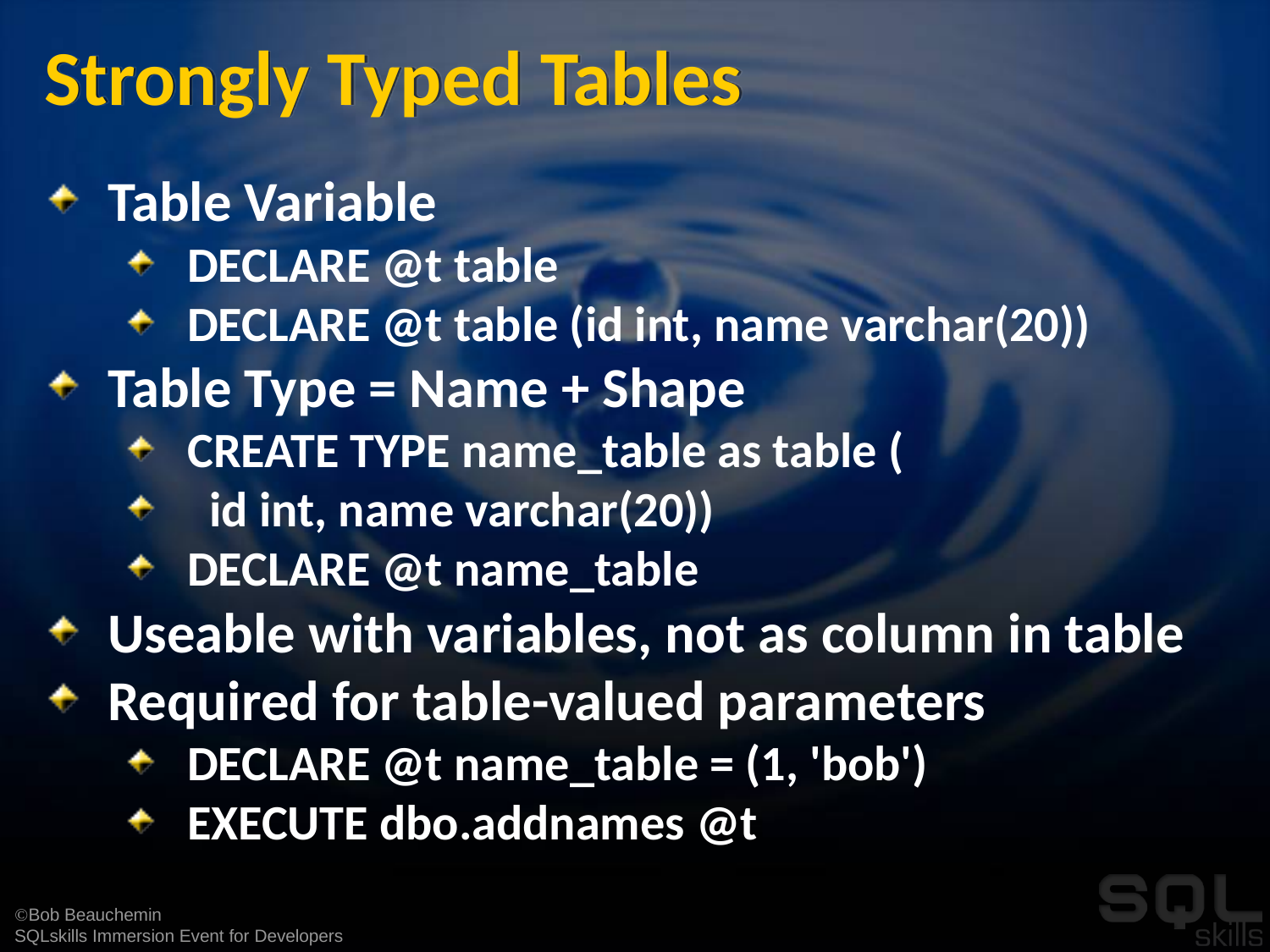

# Strongly Typed Tables
Table Variable
DECLARE @t table
DECLARE @t table (id int, name varchar(20))
Table Type = Name + Shape
CREATE TYPE name_table as table (
  id int, name varchar(20))
DECLARE @t name_table
Useable with variables, not as column in table
Required for table-valued parameters
DECLARE @t name_table = (1, 'bob')
EXECUTE dbo.addnames @t